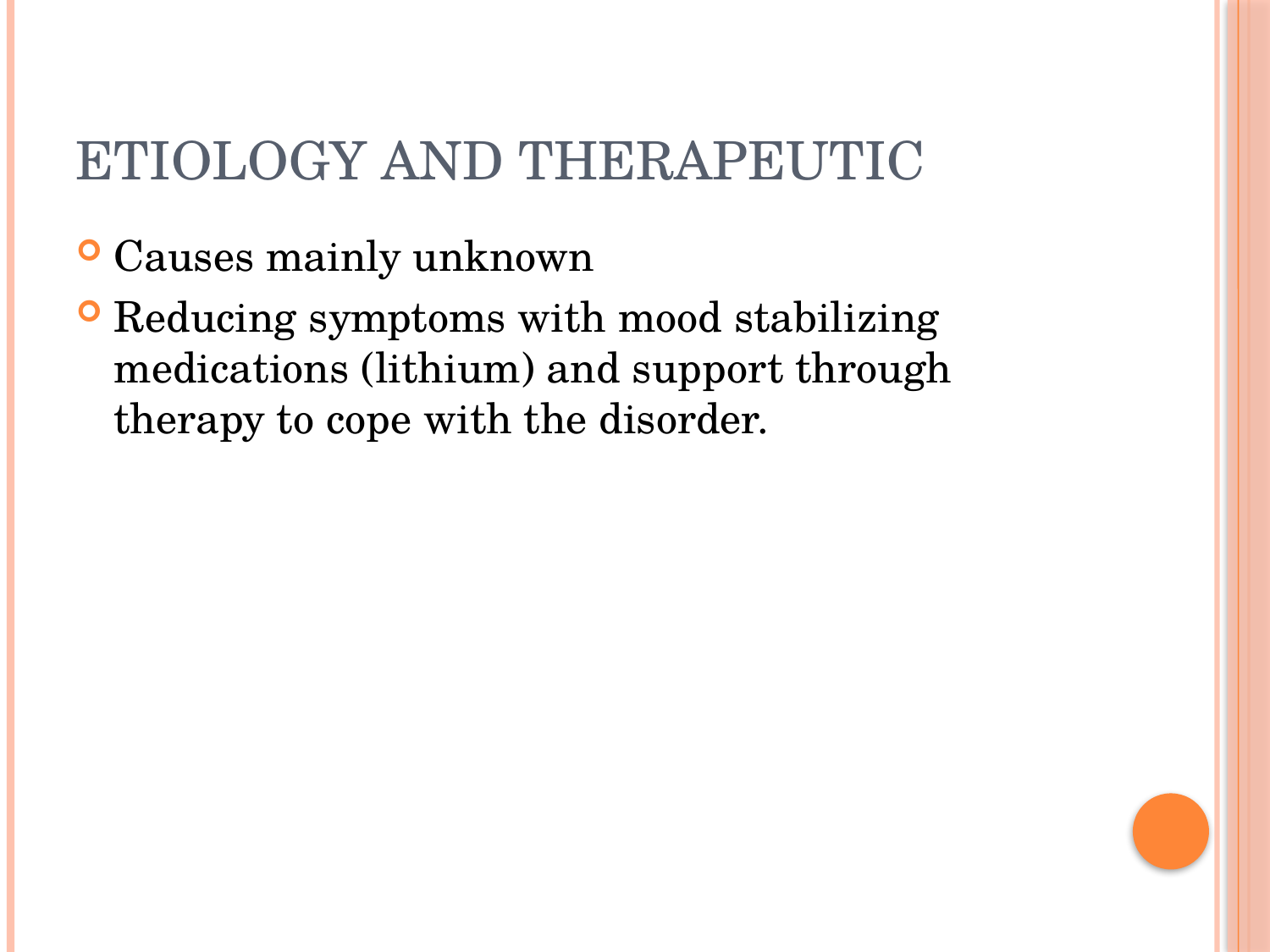

# Etiology and Therapeutic
Causes mainly unknown
Reducing symptoms with mood stabilizing medications (lithium) and support through therapy to cope with the disorder.